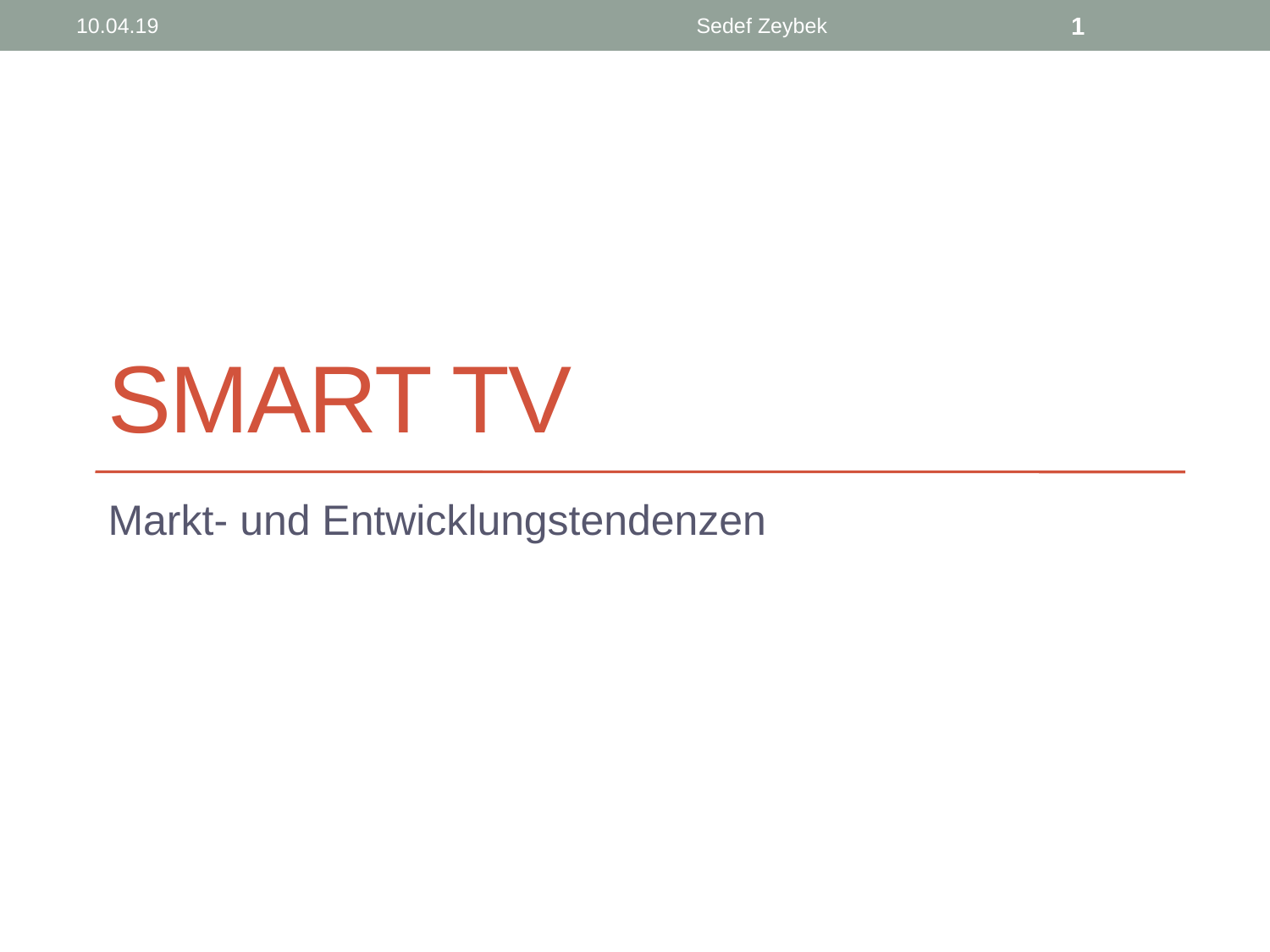

10.04.19
Sedef Zeybek
1
# Smart TV
Markt- und Entwicklungstendenzen